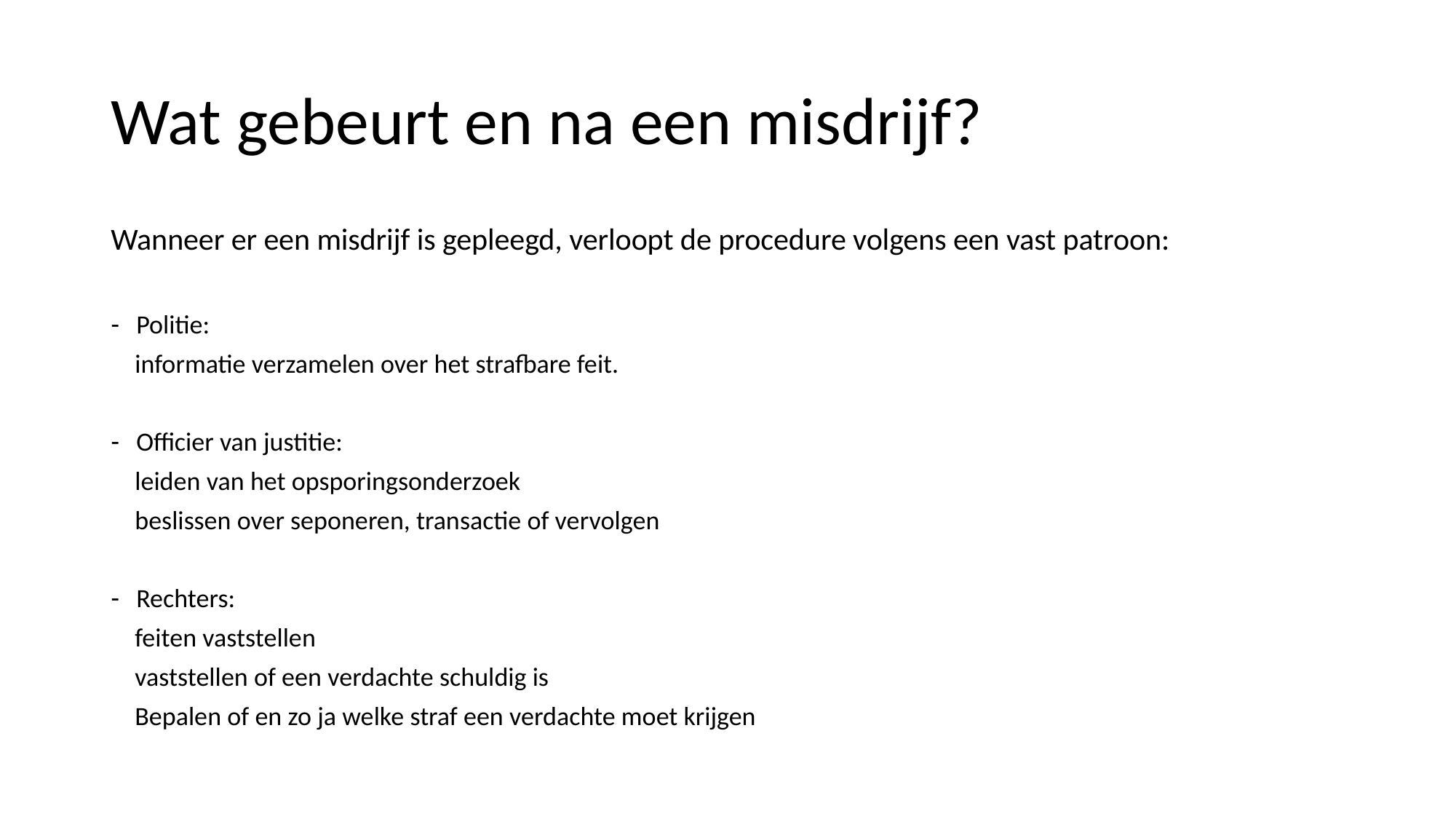

# Wat gebeurt en na een misdrijf?
Wanneer er een misdrijf is gepleegd, verloopt de procedure volgens een vast patroon:

Politie:
    informatie verzamelen over het strafbare feit.

Officier van justitie:
    leiden van het opsporingsonderzoek
    beslissen over seponeren, transactie of vervolgen

Rechters:
    feiten vaststellen
    vaststellen of een verdachte schuldig is
    Bepalen of en zo ja welke straf een verdachte moet krijgen